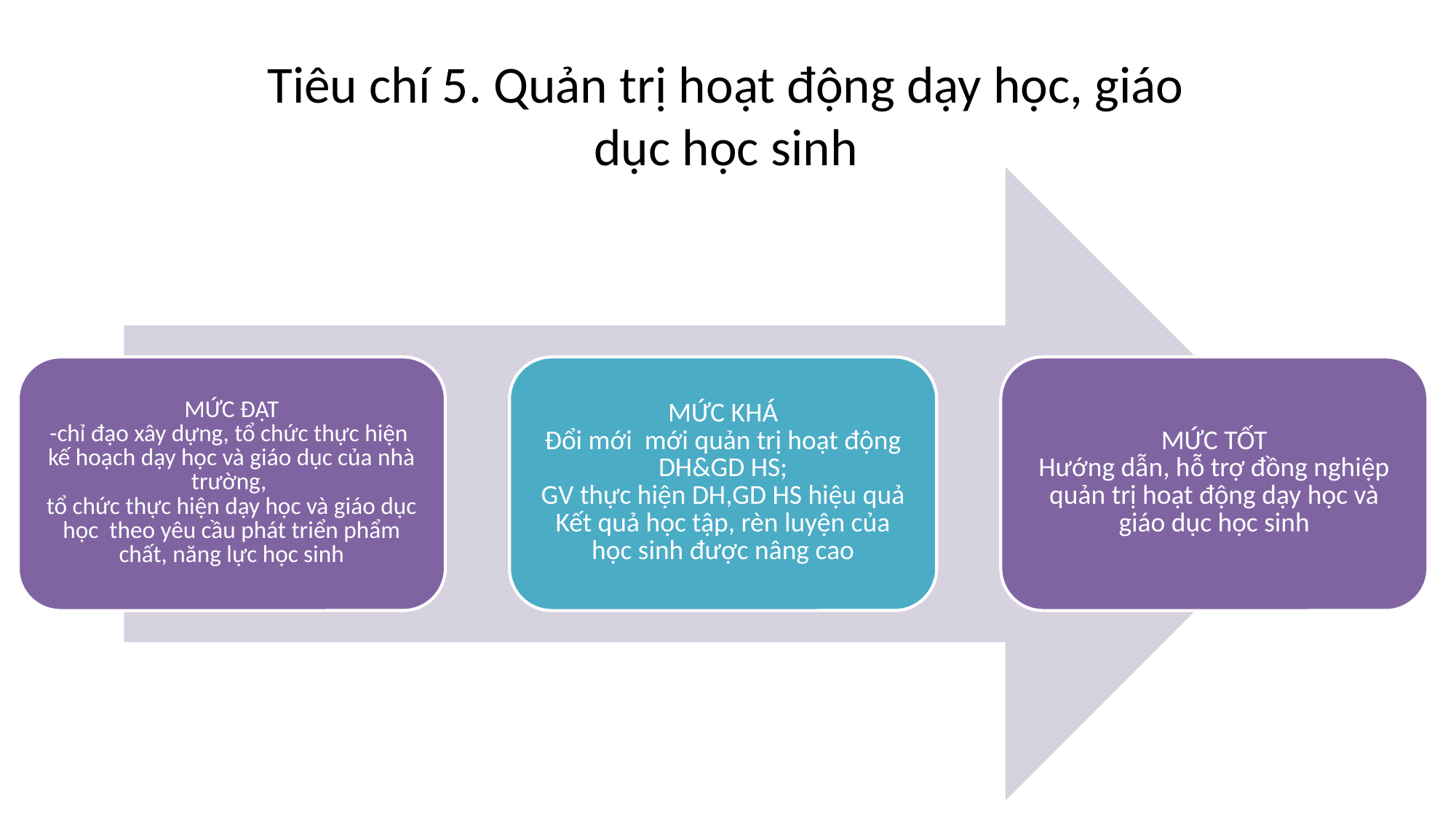

# Tiêu chí 5. Quản trị hoạt động dạy học, giáo dục học sinh
MỨC ĐẠT
-chỉ đạo xây dựng, tổ chức thực hiện  kế hoạch dạy học và giáo dục của nhà trường,
tổ chức thực hiện dạy học và giáo dục học  theo yêu cầu phát triển phẩm chất, năng lực học sinh
MỨC KHÁ
Đổi mới  mới quản trị hoạt động DH&GD HS;
GV thực hiện DH,GD HS hiệu quả
Kết quả học tập, rèn luyện của học sinh được nâng cao
MỨC TỐT
Hướng dẫn, hỗ trợ đồng nghiệp quản trị hoạt động dạy học và giáo dục học sinh